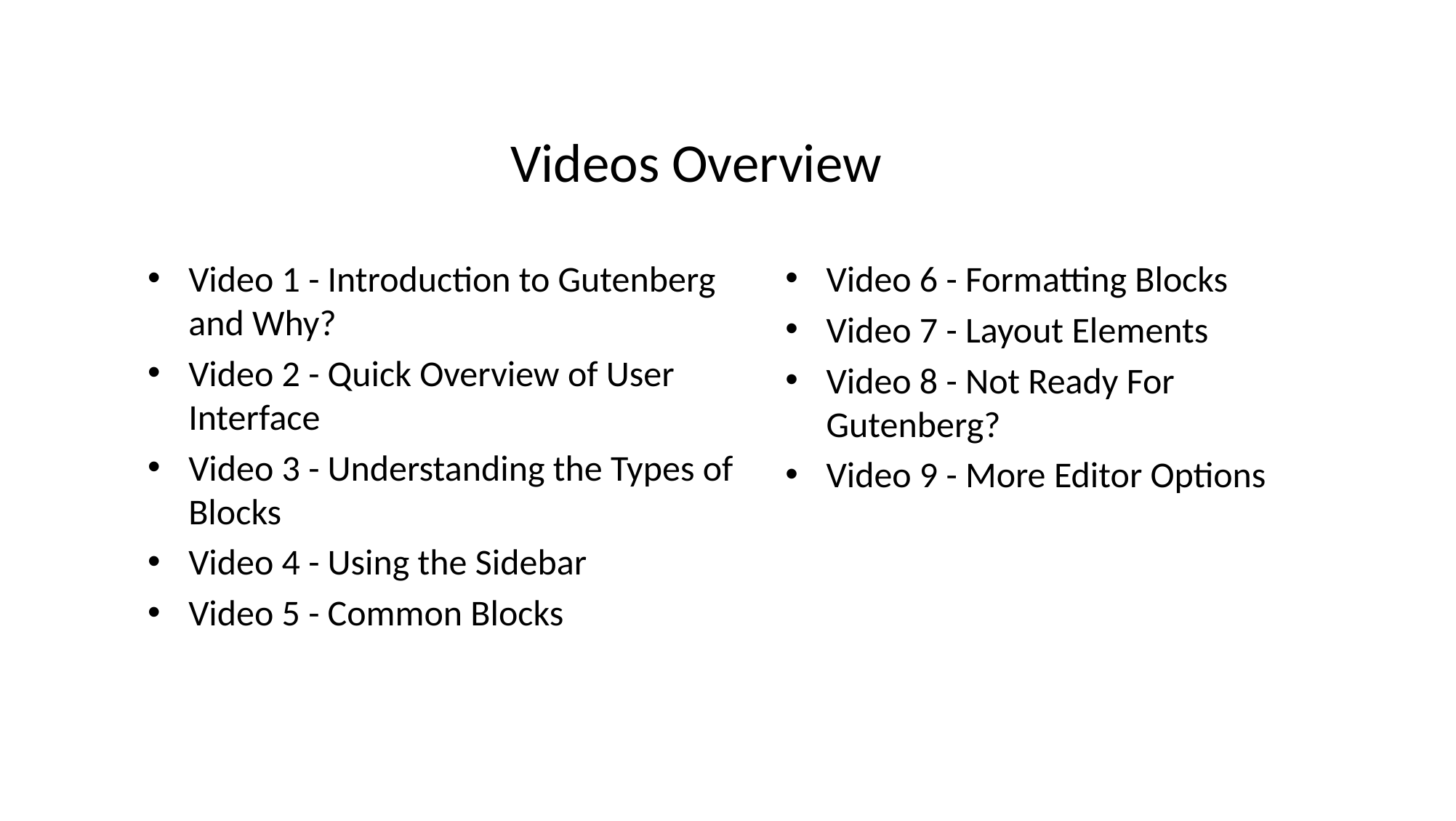

Videos Overview
Video 1 - Introduction to Gutenberg and Why?
Video 2 - Quick Overview of User Interface
Video 3 - Understanding the Types of Blocks
Video 4 - Using the Sidebar
Video 5 - Common Blocks
Video 6 - Formatting Blocks
Video 7 - Layout Elements
Video 8 - Not Ready For Gutenberg?
Video 9 - More Editor Options